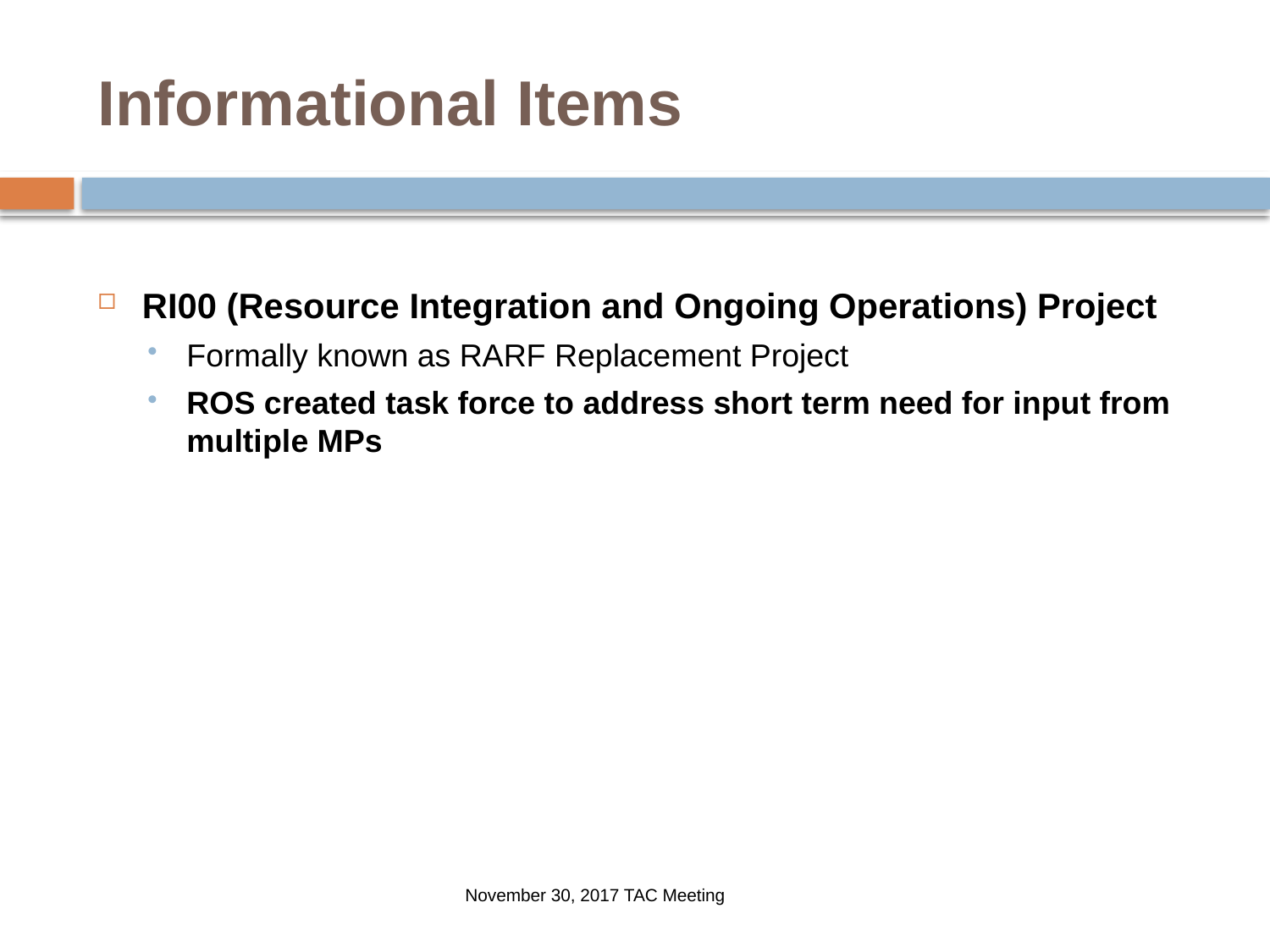

# Informational Items

RI00 (Resource Integration and Ongoing Operations) Project
Formally known as RARF Replacement Project
ROS created task force to address short term need for input from multiple MPs

November 30, 2017 TAC Meeting